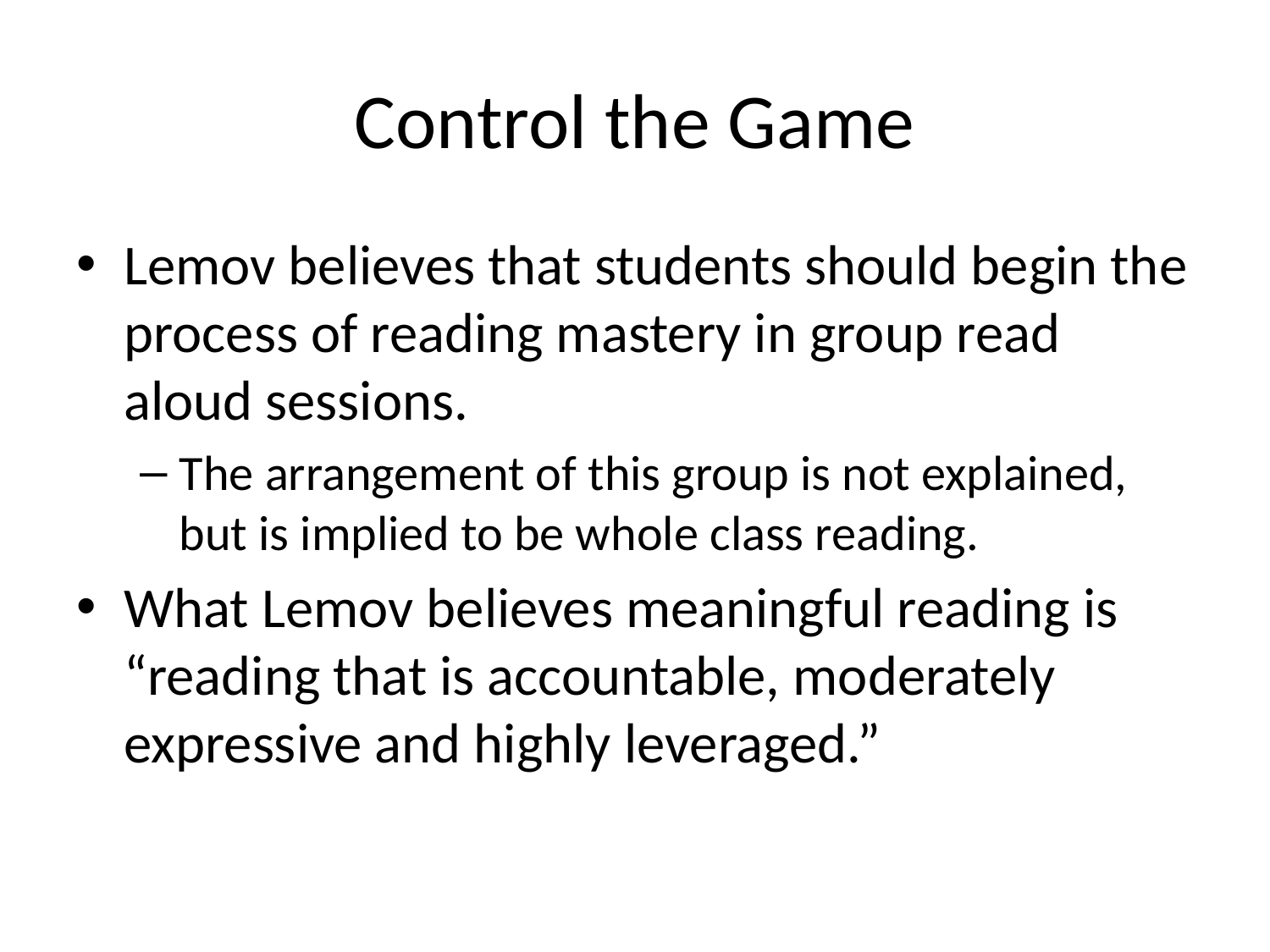

# Control the Game
Lemov believes that students should begin the process of reading mastery in group read aloud sessions.
The arrangement of this group is not explained, but is implied to be whole class reading.
What Lemov believes meaningful reading is “reading that is accountable, moderately expressive and highly leveraged.”